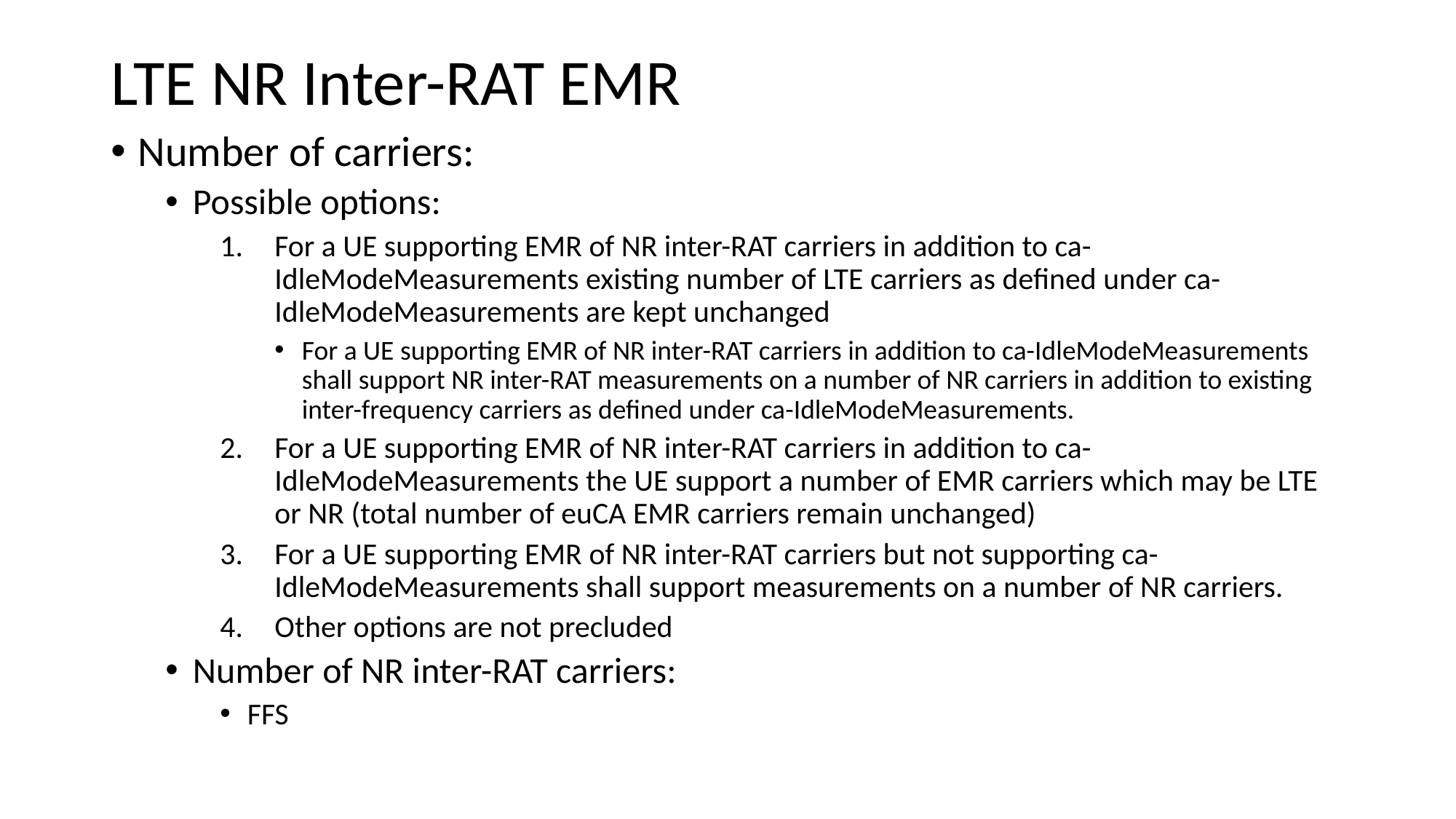

# LTE NR Inter-RAT EMR
Number of carriers:
Possible options:
For a UE supporting EMR of NR inter-RAT carriers in addition to ca-IdleModeMeasurements existing number of LTE carriers as defined under ca-IdleModeMeasurements are kept unchanged
For a UE supporting EMR of NR inter-RAT carriers in addition to ca-IdleModeMeasurements shall support NR inter-RAT measurements on a number of NR carriers in addition to existing inter-frequency carriers as defined under ca-IdleModeMeasurements.
For a UE supporting EMR of NR inter-RAT carriers in addition to ca-IdleModeMeasurements the UE support a number of EMR carriers which may be LTE or NR (total number of euCA EMR carriers remain unchanged)
For a UE supporting EMR of NR inter-RAT carriers but not supporting ca-IdleModeMeasurements shall support measurements on a number of NR carriers.
Other options are not precluded
Number of NR inter-RAT carriers:
FFS